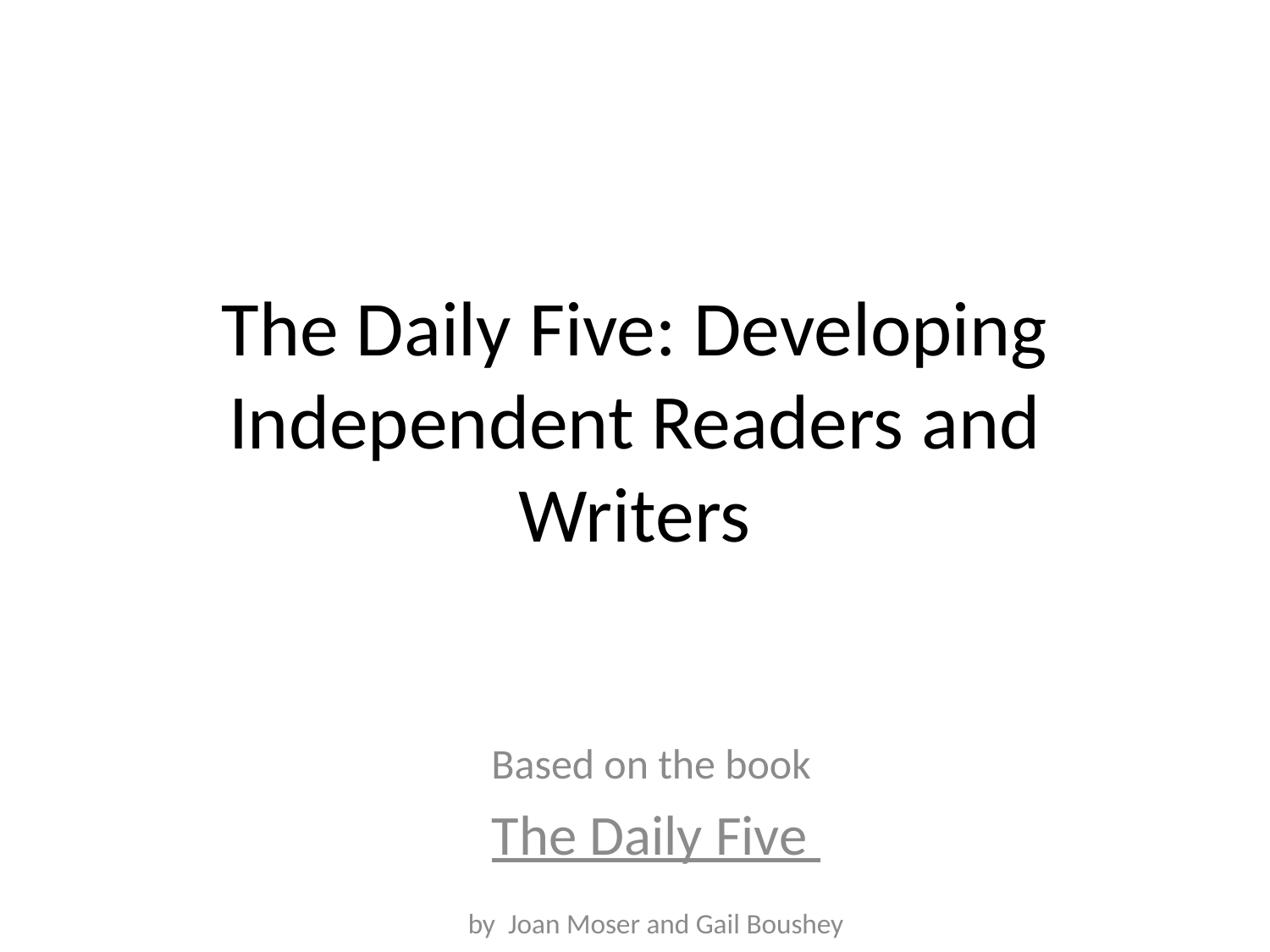

# The Daily Five: Developing Independent Readers and Writers
Based on the book
The Daily Five
by Joan Moser and Gail Boushey